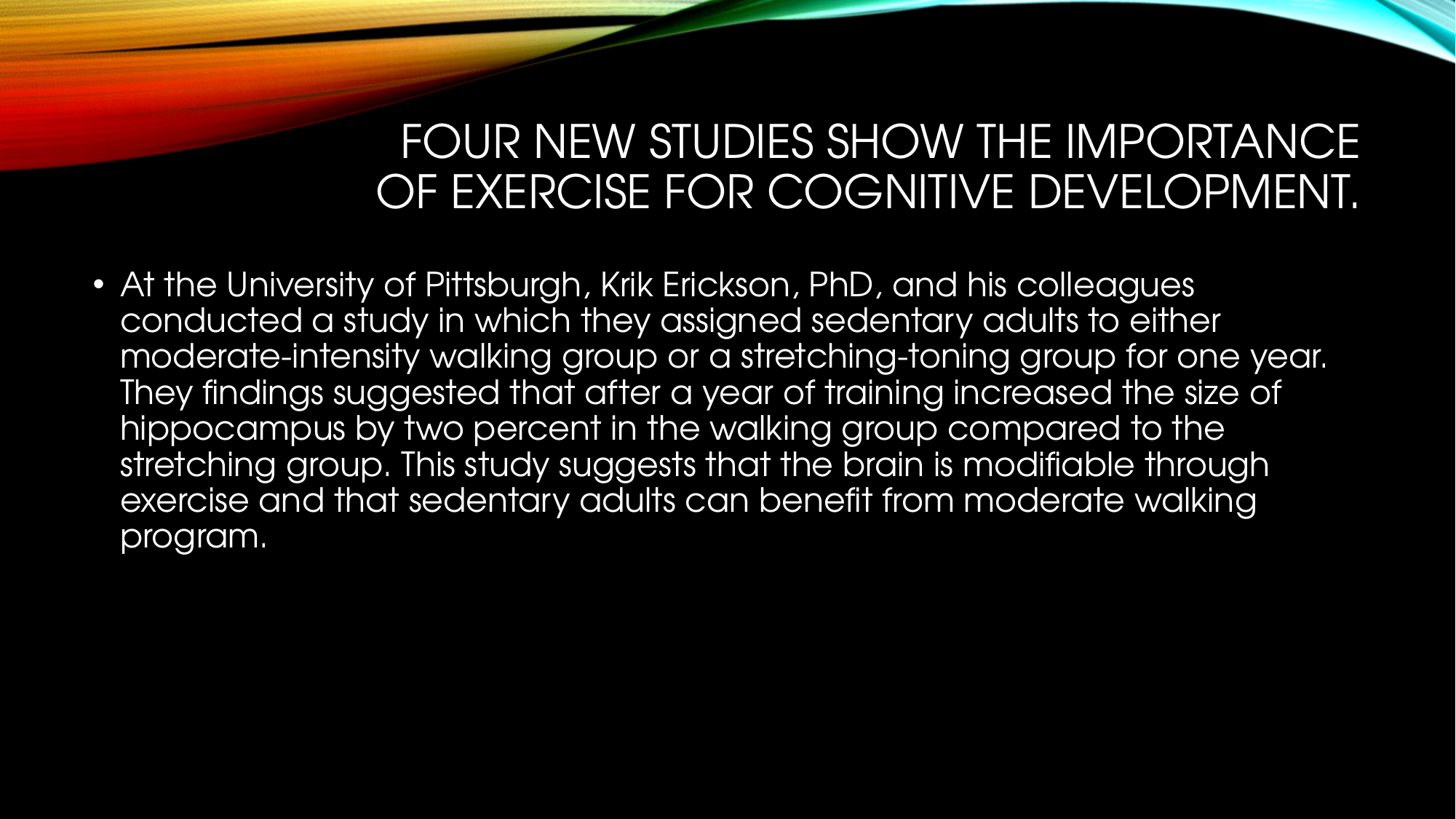

# Four new studies show the importance of exercise for cognitive development.
At the University of Pittsburgh, Krik Erickson, PhD, and his colleagues conducted a study in which they assigned sedentary adults to either moderate-intensity walking group or a stretching-toning group for one year. They findings suggested that after a year of training increased the size of hippocampus by two percent in the walking group compared to the stretching group. This study suggests that the brain is modifiable through exercise and that sedentary adults can benefit from moderate walking program.